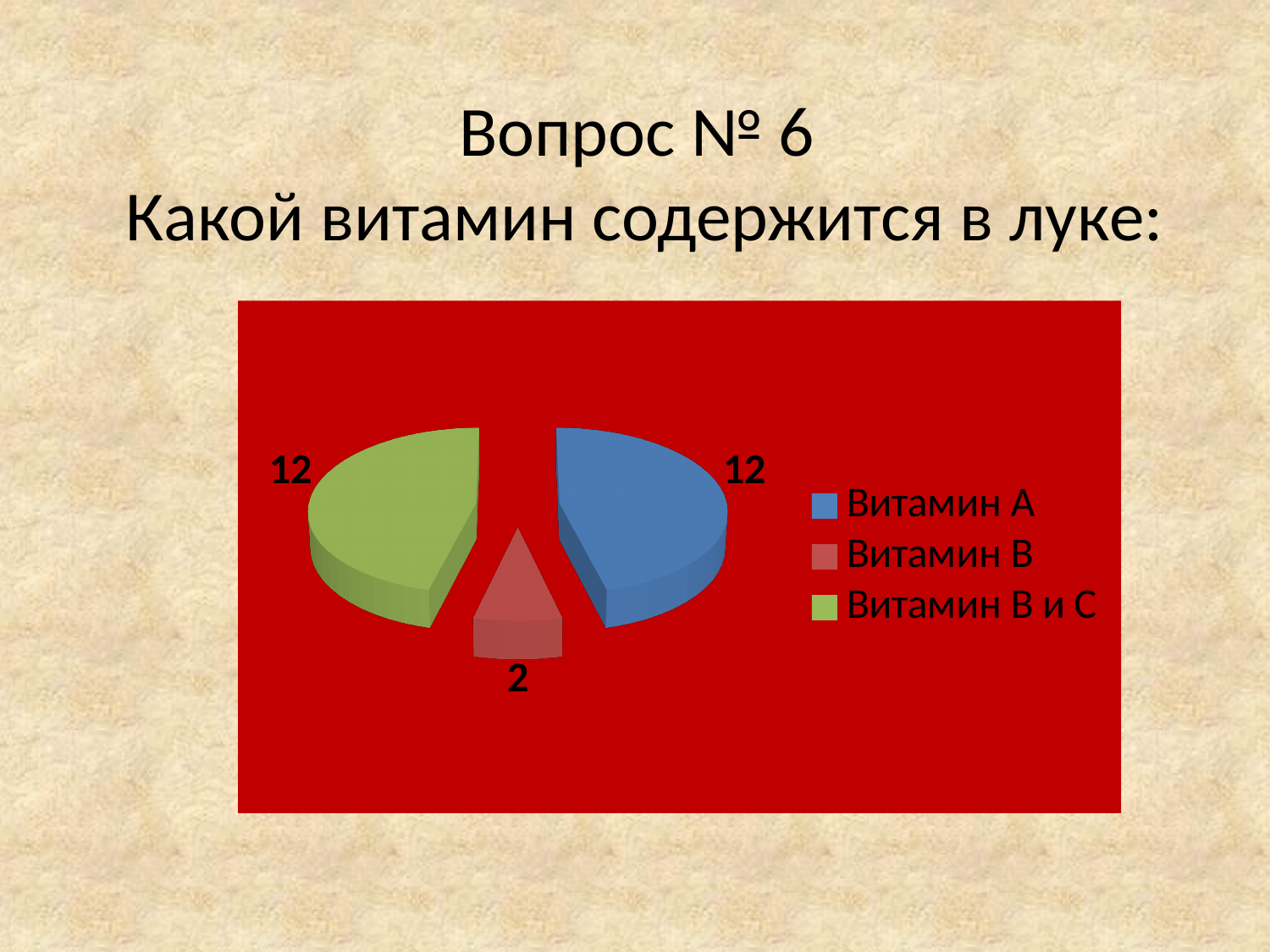

Вопрос № 6
Какой витамин содержится в луке:

[unsupported chart]